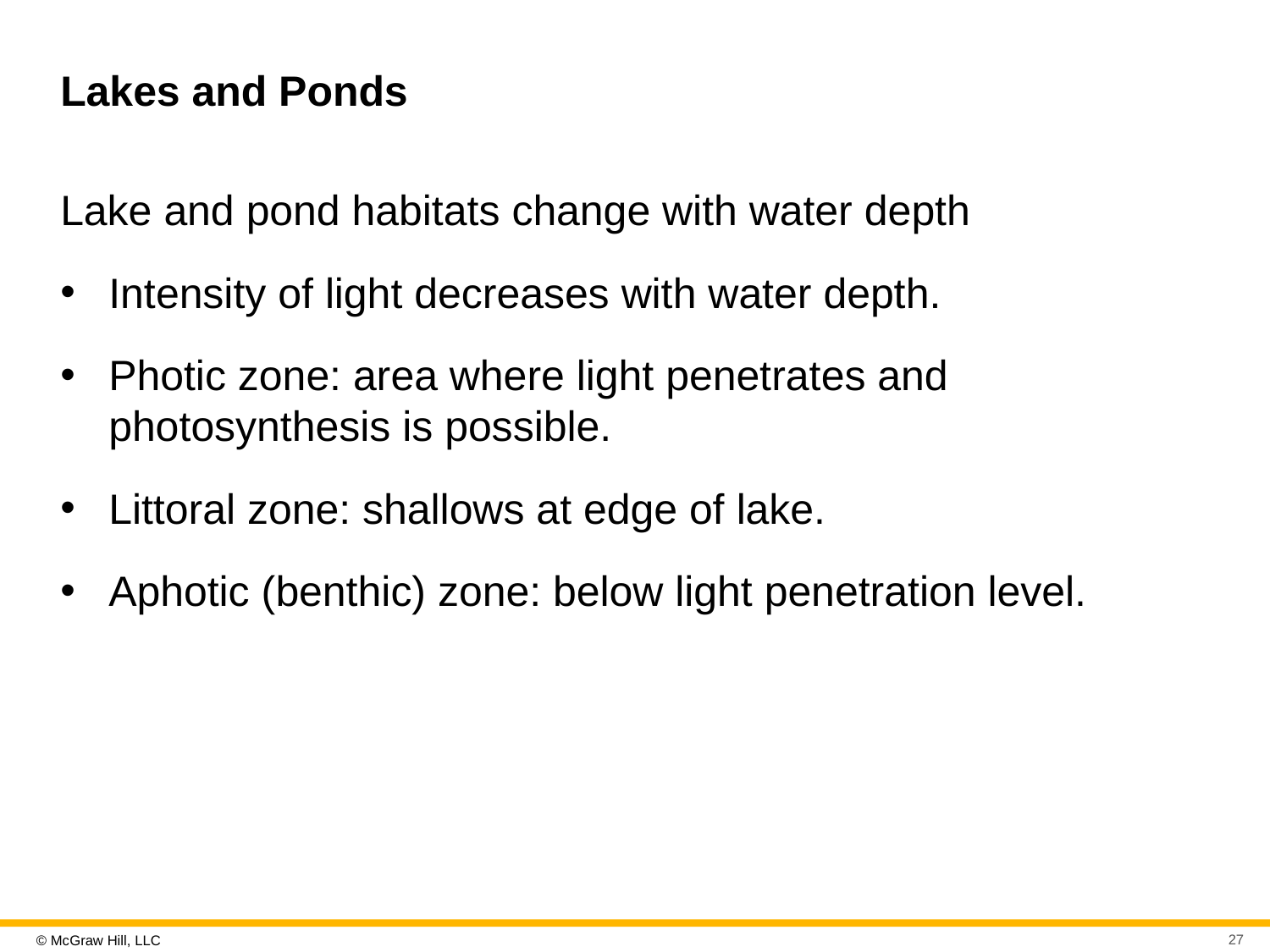

# Lakes and Ponds
Lake and pond habitats change with water depth
Intensity of light decreases with water depth.
Photic zone: area where light penetrates and photosynthesis is possible.
Littoral zone: shallows at edge of lake.
Aphotic (benthic) zone: below light penetration level.
27